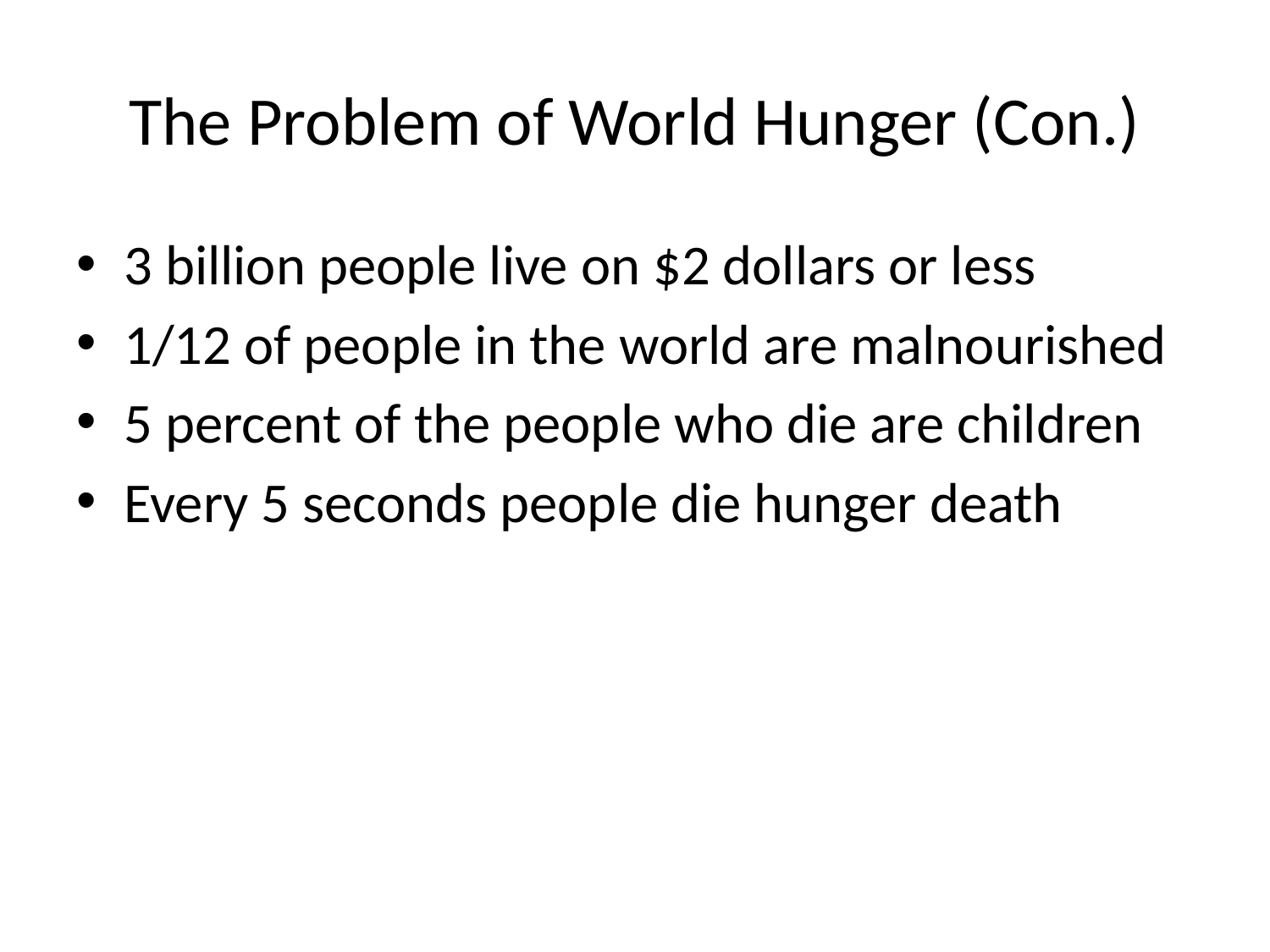

# The Problem of World Hunger (Con.)
3 billion people live on $2 dollars or less
1/12 of people in the world are malnourished
5 percent of the people who die are children
Every 5 seconds people die hunger death